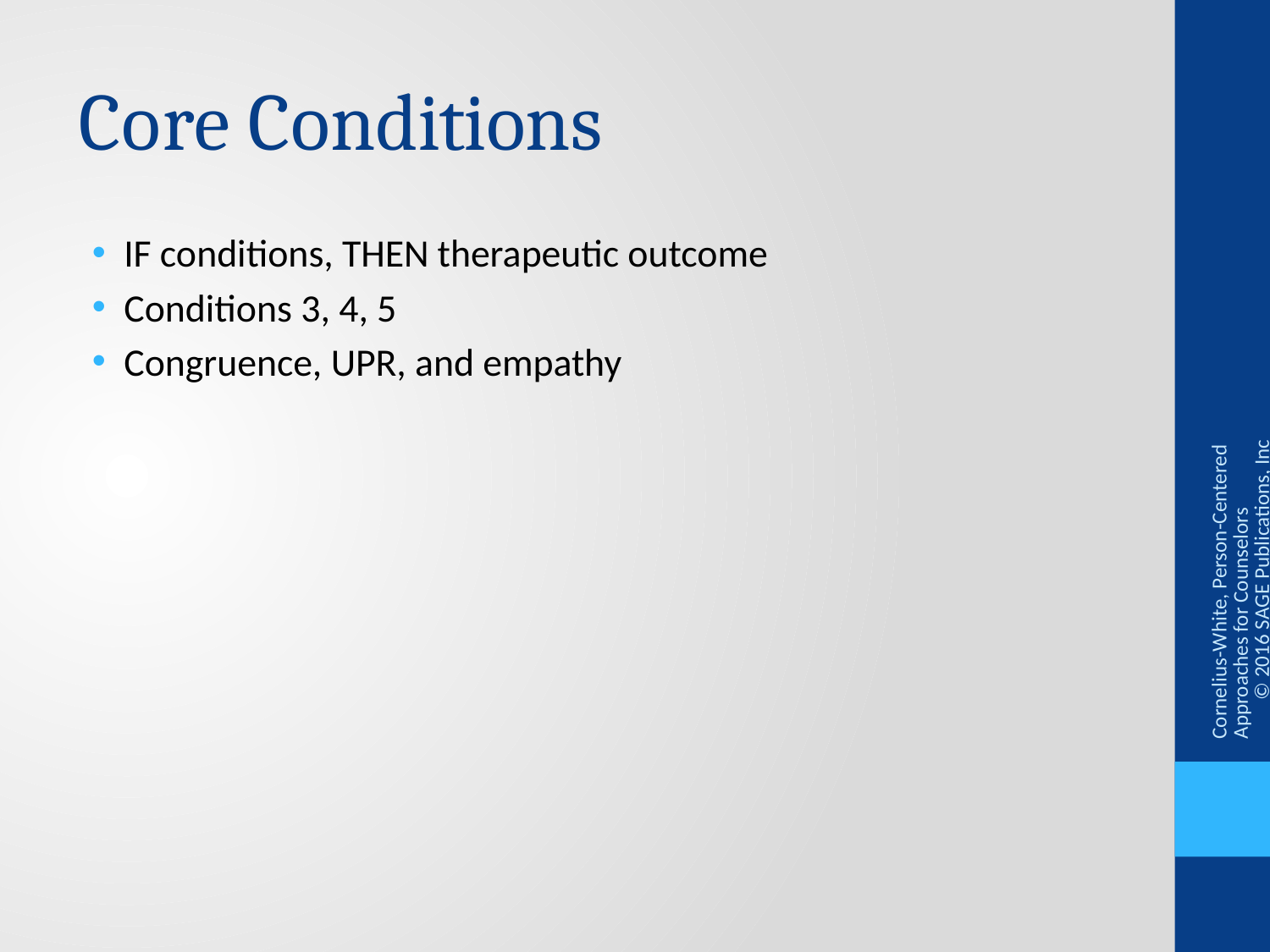

# Core Conditions
IF conditions, THEN therapeutic outcome
Conditions 3, 4, 5
Congruence, UPR, and empathy

Cornelius-White, Person-Centered Approaches for Counselors                      © 2016 SAGE Publications, Inc.